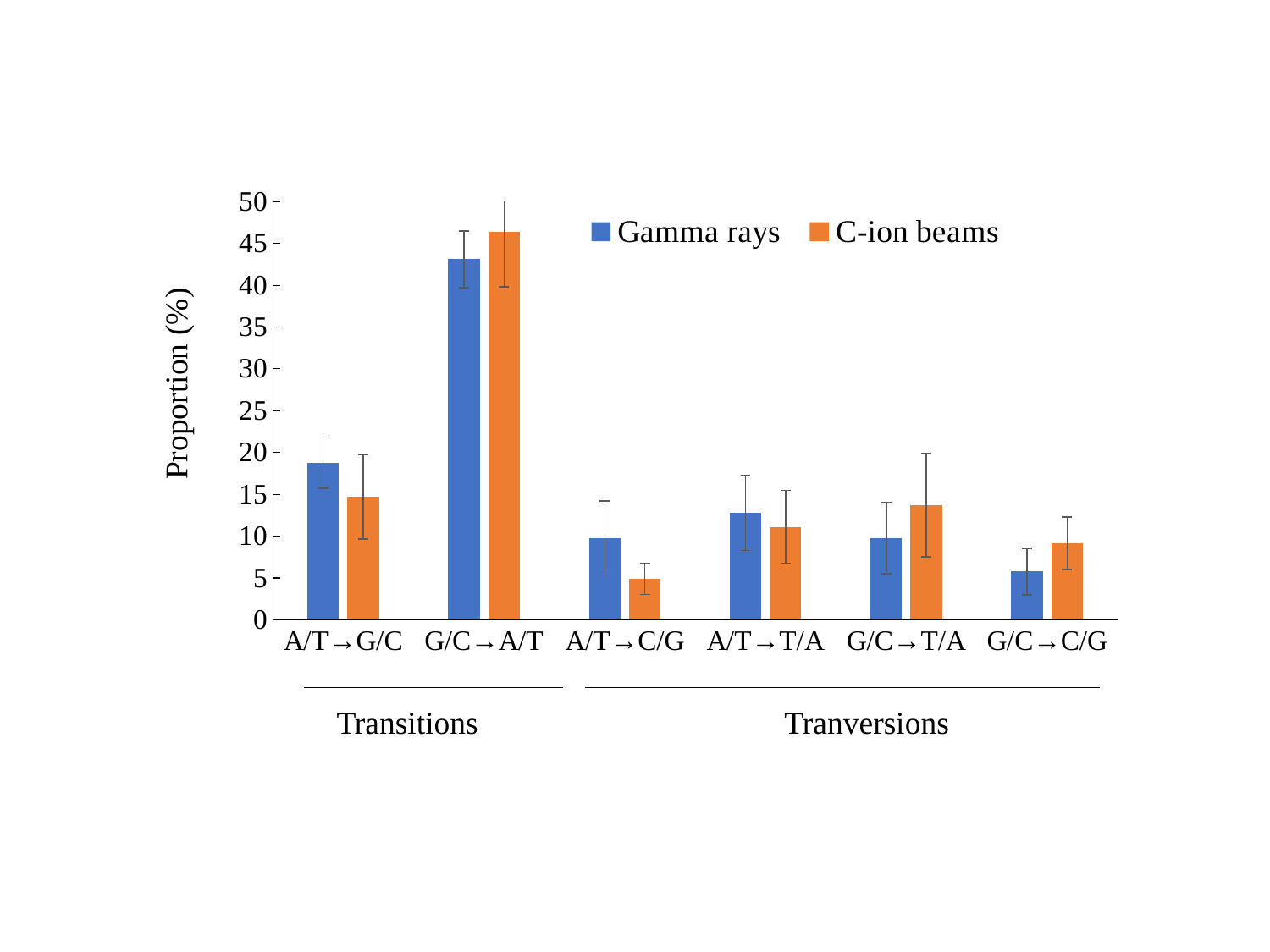

### Chart

| Category | Gamma rays | C-ion beams |
|---|---|---|
| A/T→G/C | 18.79699248120301 | 14.70588235294118 |
| G/C→A/T | 43.10776942355891 | 46.40522875816993 |
| A/T→C/G | 9.774436090225565 | 4.901960784313725 |
| A/T→T/A | 12.78195488721805 | 11.11111111111111 |
| G/C→T/A | 9.774436090225565 | 13.72549019607843 |
| G/C→C/G | 5.764411027568923 | 9.15032679738562 |
Proportion (%)
Transitions
Tranversions